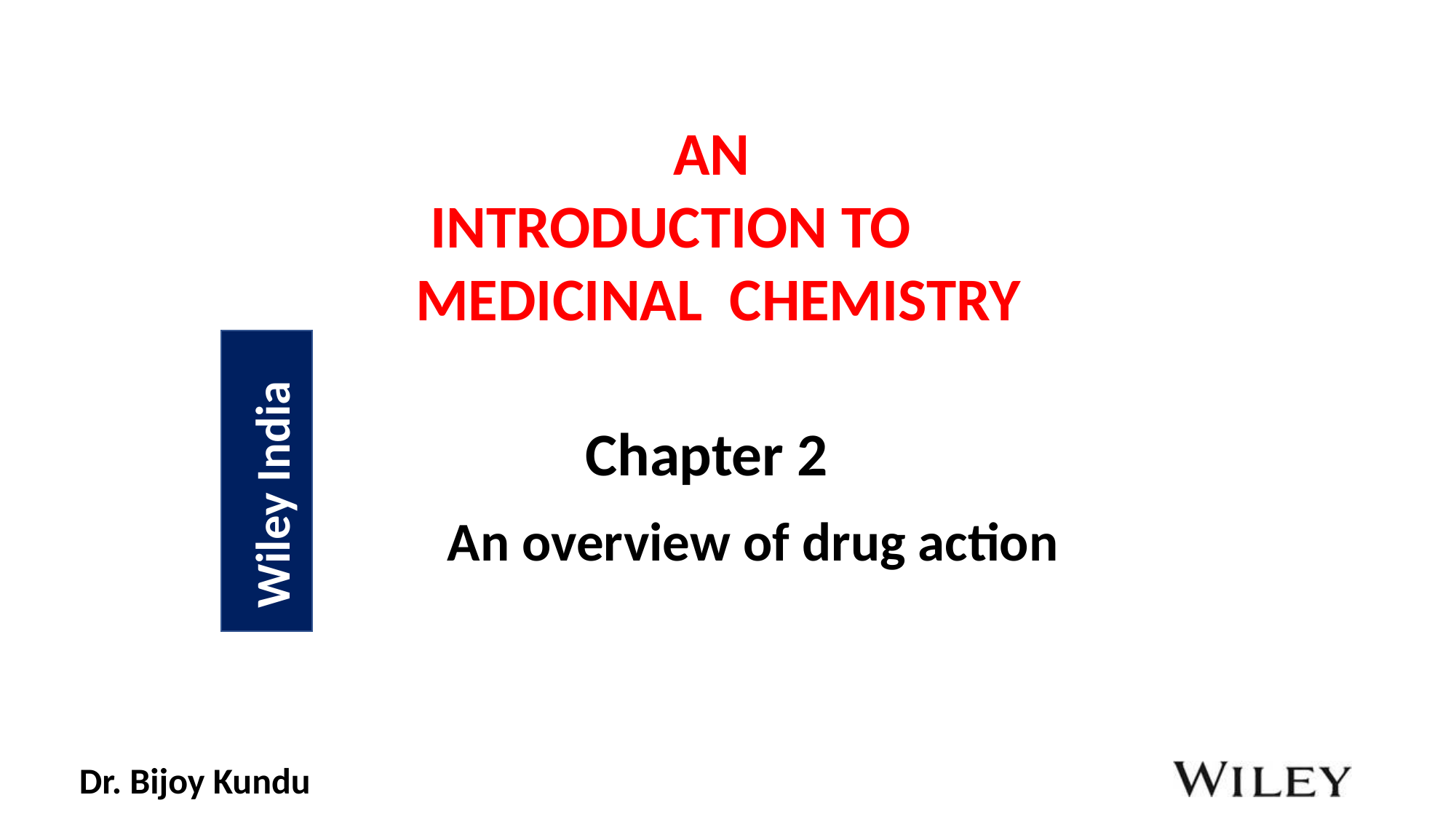

AN
INTRODUCTION TO        MEDICINAL  CHEMISTRY

Chapter 2
Wiley India
An overview of drug action
Dr. Bijoy Kundu